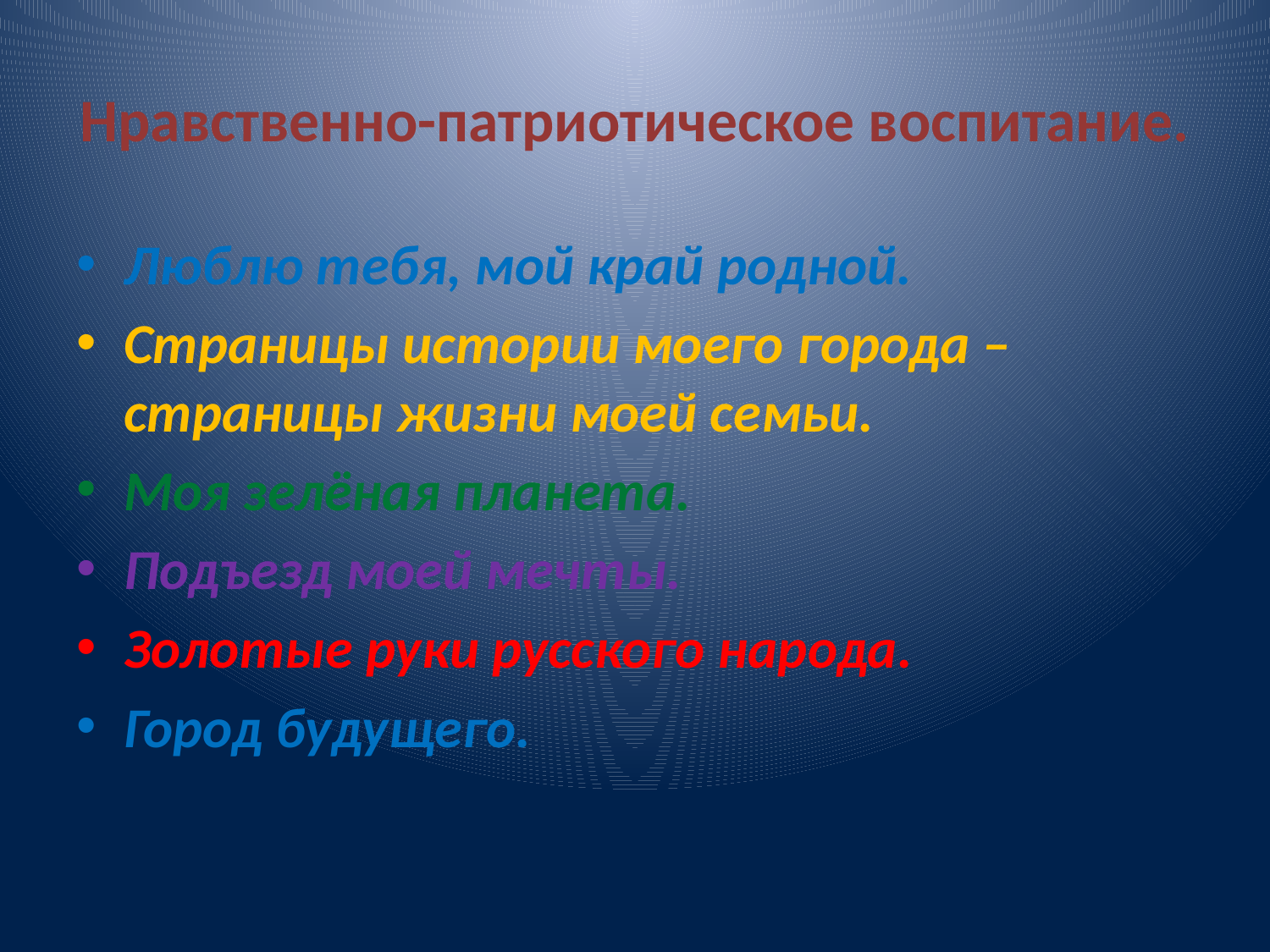

# Нравственно-патриотическое воспитание.
Люблю тебя, мой край родной.
Страницы истории моего города – страницы жизни моей семьи.
Моя зелёная планета.
Подъезд моей мечты.
Золотые руки русского народа.
Город будущего.